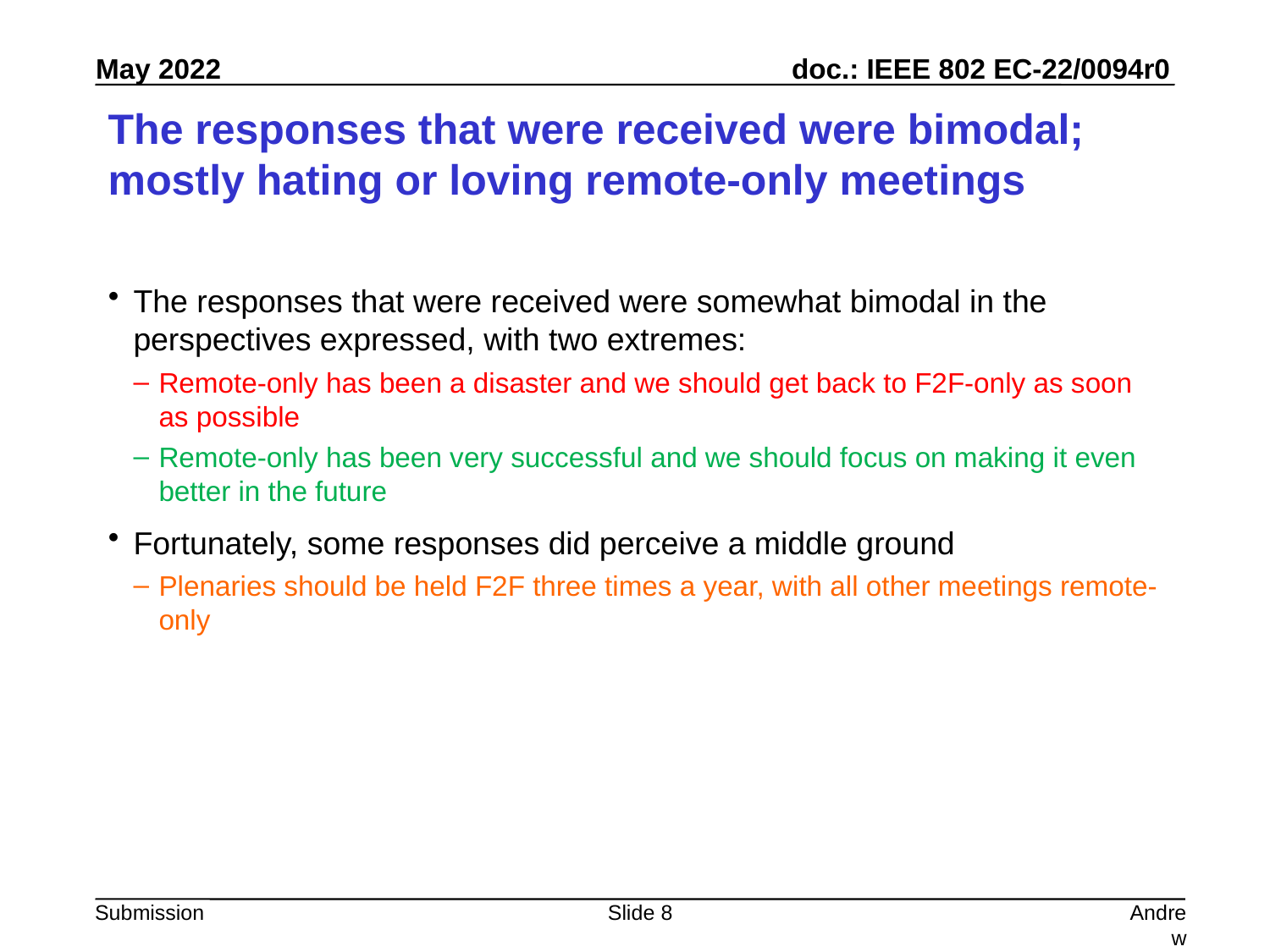

# The responses that were received were bimodal; mostly hating or loving remote-only meetings
The responses that were received were somewhat bimodal in the perspectives expressed, with two extremes:
Remote-only has been a disaster and we should get back to F2F-only as soon as possible
Remote-only has been very successful and we should focus on making it even better in the future
Fortunately, some responses did perceive a middle ground
Plenaries should be held F2F three times a year, with all other meetings remote-only
Slide 8
Andrew Myles, Cisco